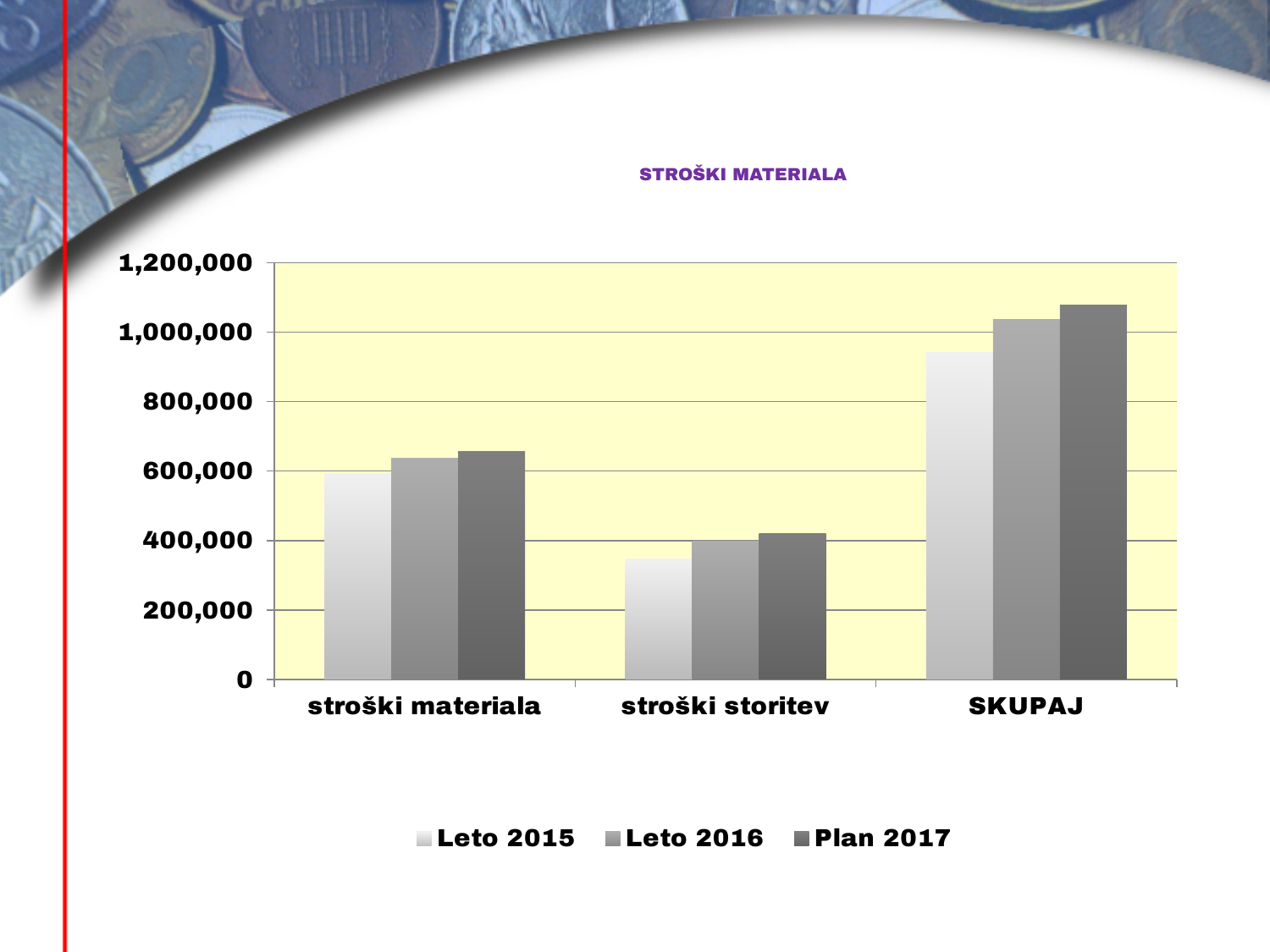

# STROŠKI MATERIALA

### Chart

| Category | Leto 2015 | Leto 2016 | Plan 2017 |
|---|---|---|---|
| stroški materiala | 593250.0 | 637662.0 | 657500.0 |
| stroški storitev | 347560.0 | 399096.0 | 420900.0 |
| SKUPAJ | 940810.0 | 1036758.0 | 1078400.0 |